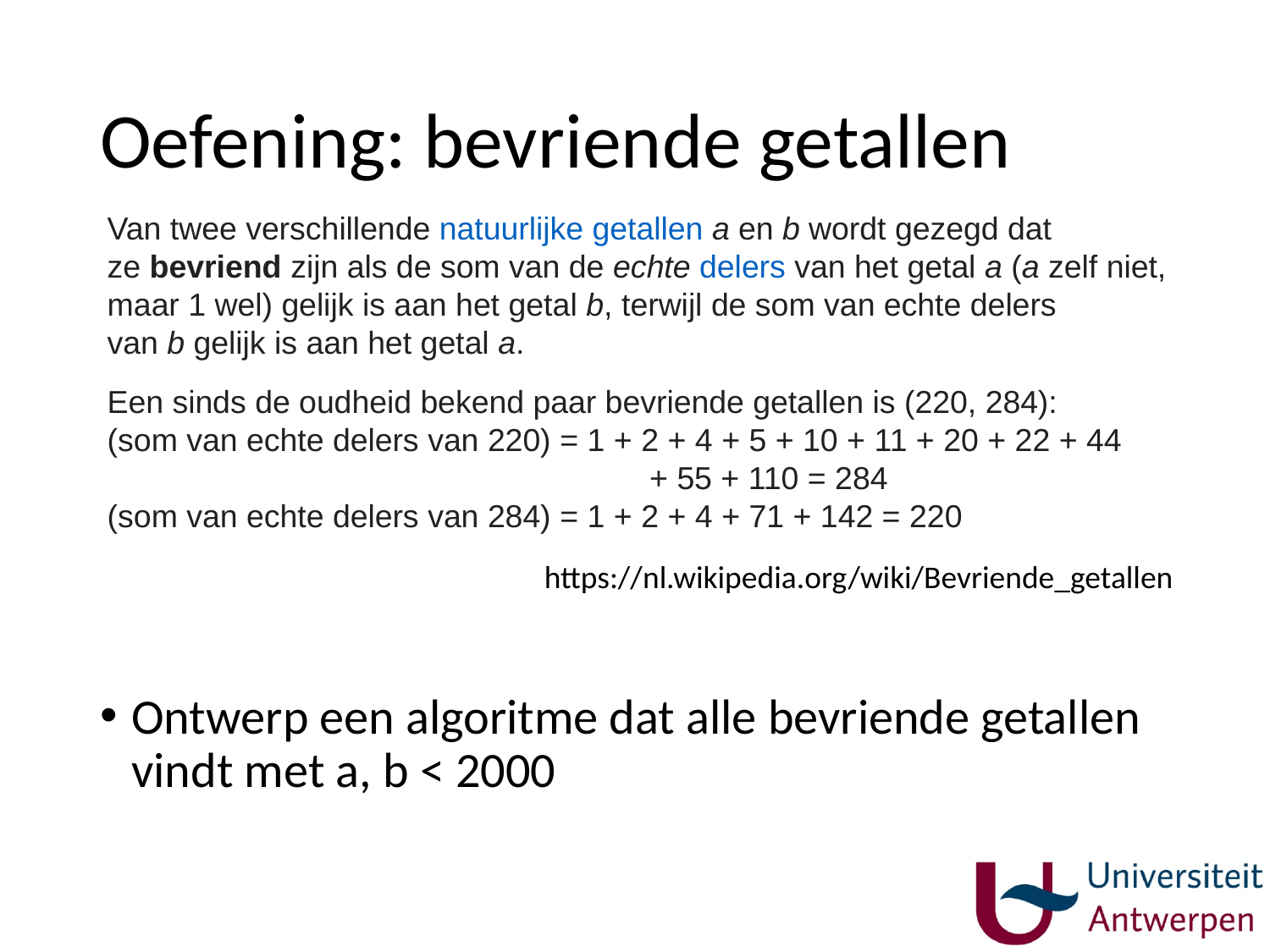

# Oefening: bevriende getallen
Van twee verschillende natuurlijke getallen a en b wordt gezegd dat ze bevriend zijn als de som van de echte delers van het getal a (a zelf niet, maar 1 wel) gelijk is aan het getal b, terwijl de som van echte delers van b gelijk is aan het getal a.

Een sinds de oudheid bekend paar bevriende getallen is (220, 284):
(som van echte delers van 220) = 1 + 2 + 4 + 5 + 10 + 11 + 20 + 22 + 44
			           + 55 + 110 = 284
(som van echte delers van 284) = 1 + 2 + 4 + 71 + 142 = 220

Ontwerp een algoritme dat alle bevriende getallen vindt met a, b < 2000
https://nl.wikipedia.org/wiki/Bevriende_getallen